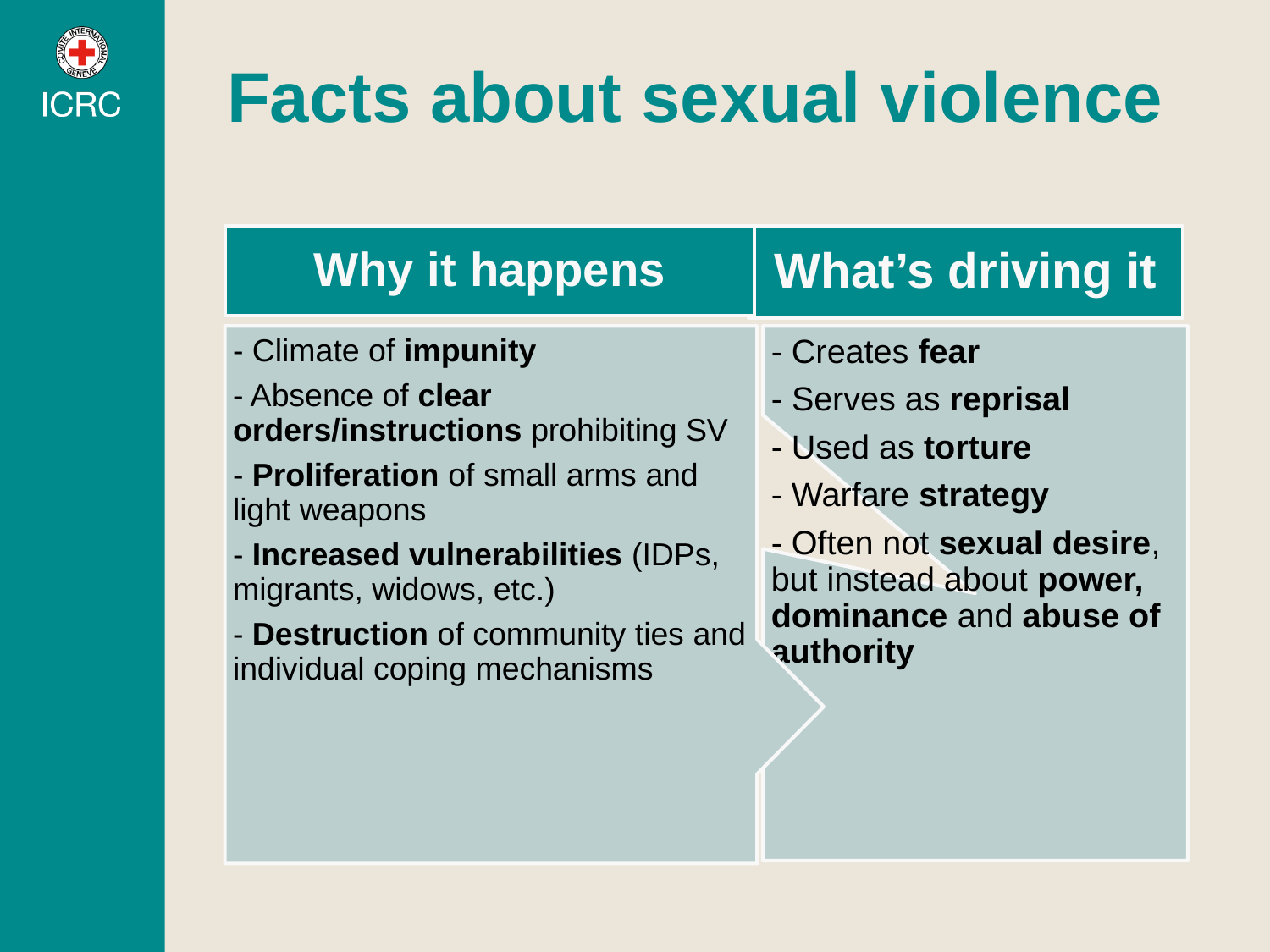

# Facts about sexual violence
- Creates fear
- Serves as reprisal
- Used as torture
- Warfare strategy
- Often not sexual desire, but instead about power, dominance and abuse of authority
What’s driving it
- Climate of impunity
- Absence of clear orders/instructions prohibiting SV
- Proliferation of small arms and light weapons
- Increased vulnerabilities (IDPs, migrants, widows, etc.)
- Destruction of community ties and individual coping mechanisms
Why it happens